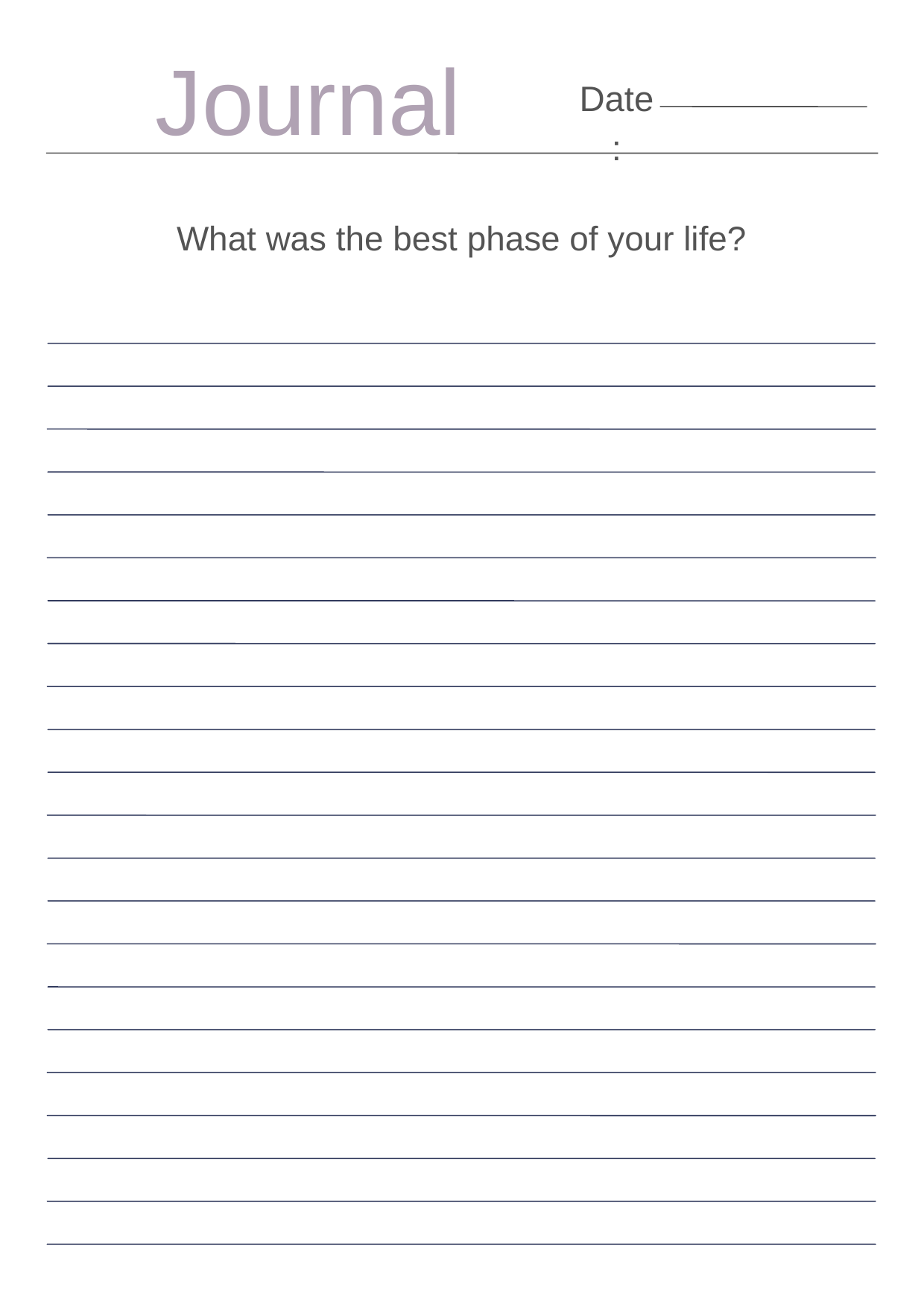

Journal
Date:

What was the best phase of your life?